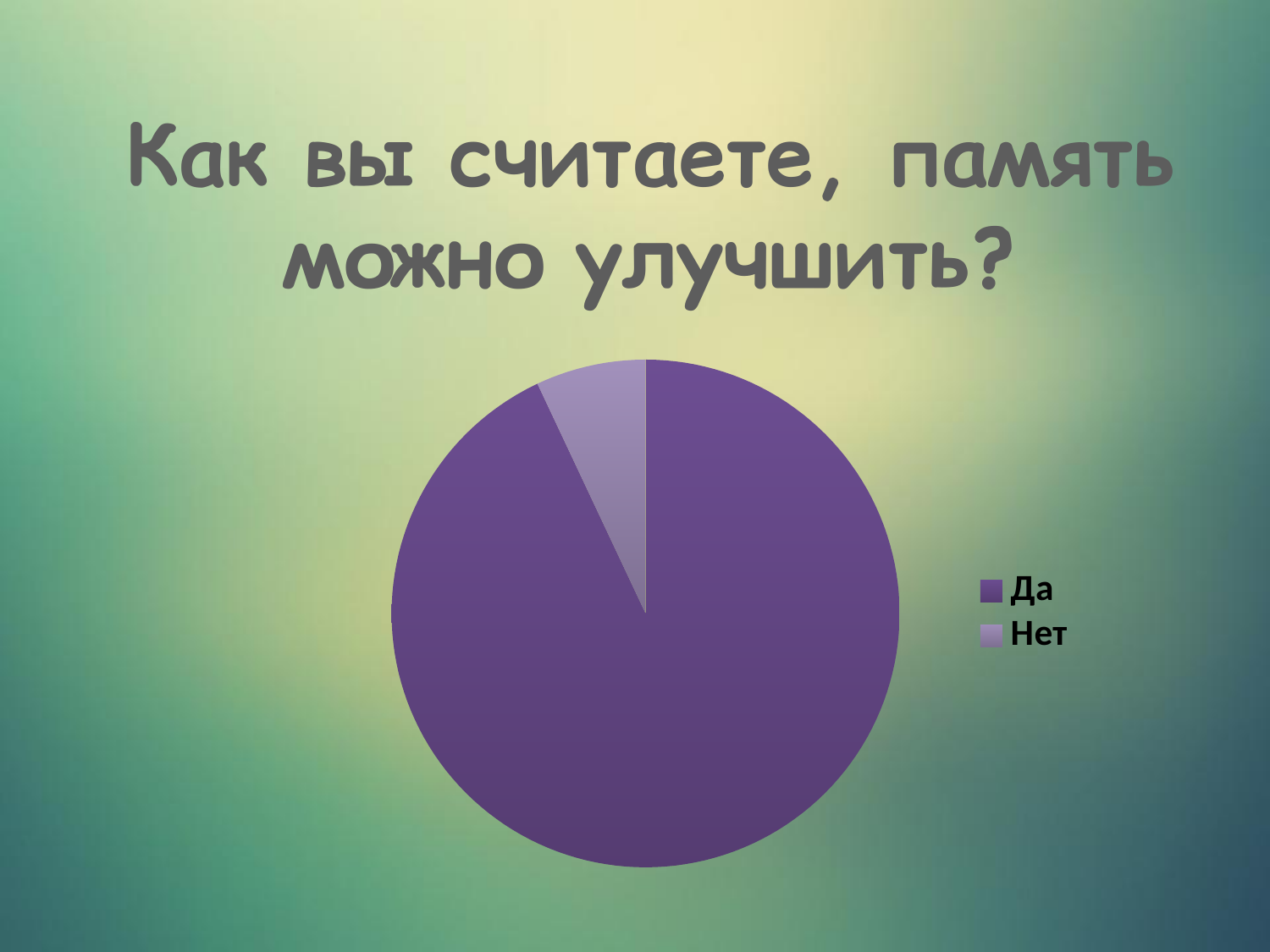

Как вы считаете, память можно улучшить?

### Chart

| Category | Как вы считаете, память можно улучшить? |
|---|---|
| Да | 93.0 |
| Нет | 7.0 |